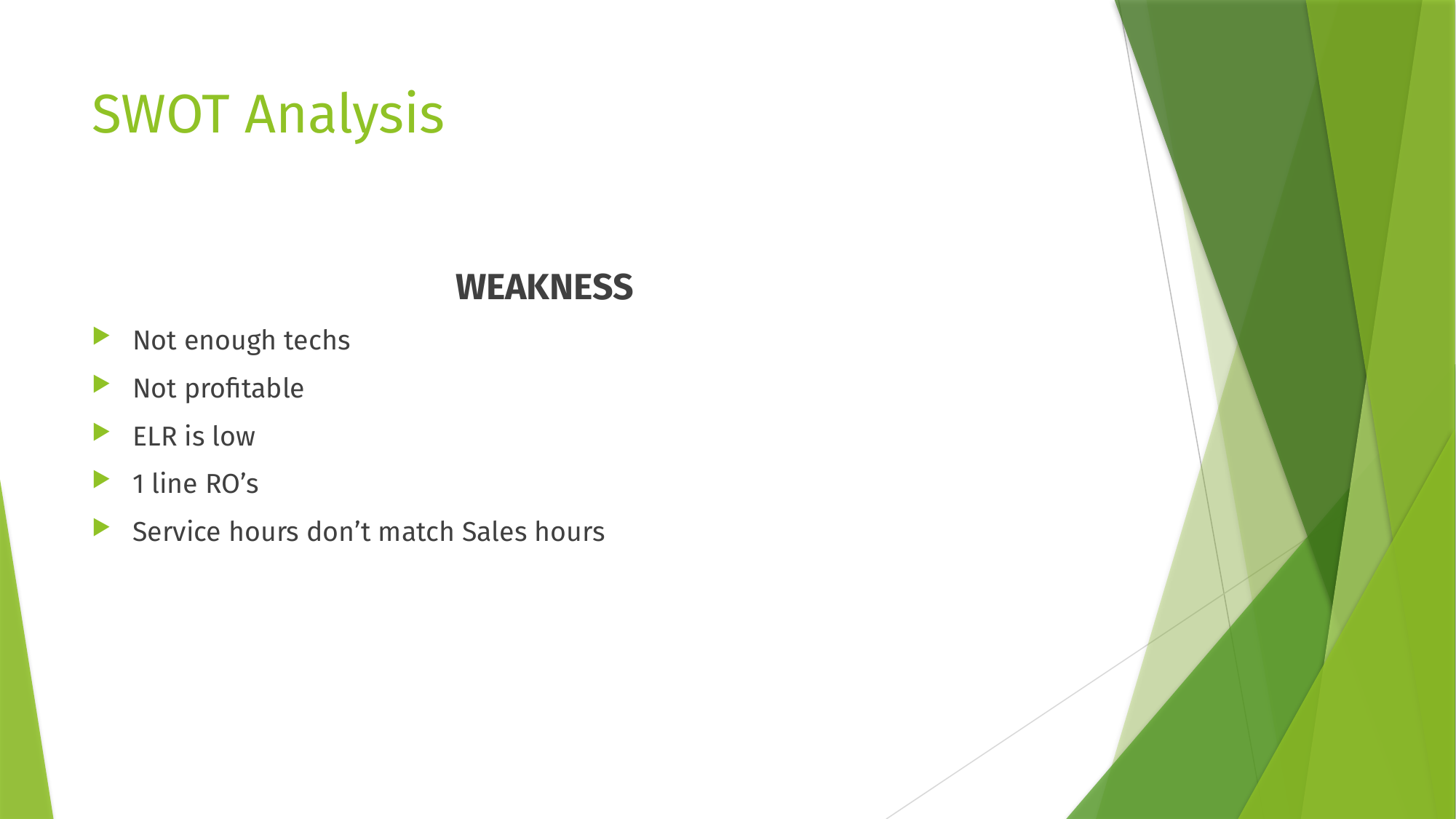

# SWOT Analysis
                                                  WEAKNESS
Not enough techs
Not profitable
ELR is low
1 line RO’s
Service hours don’t match Sales hours